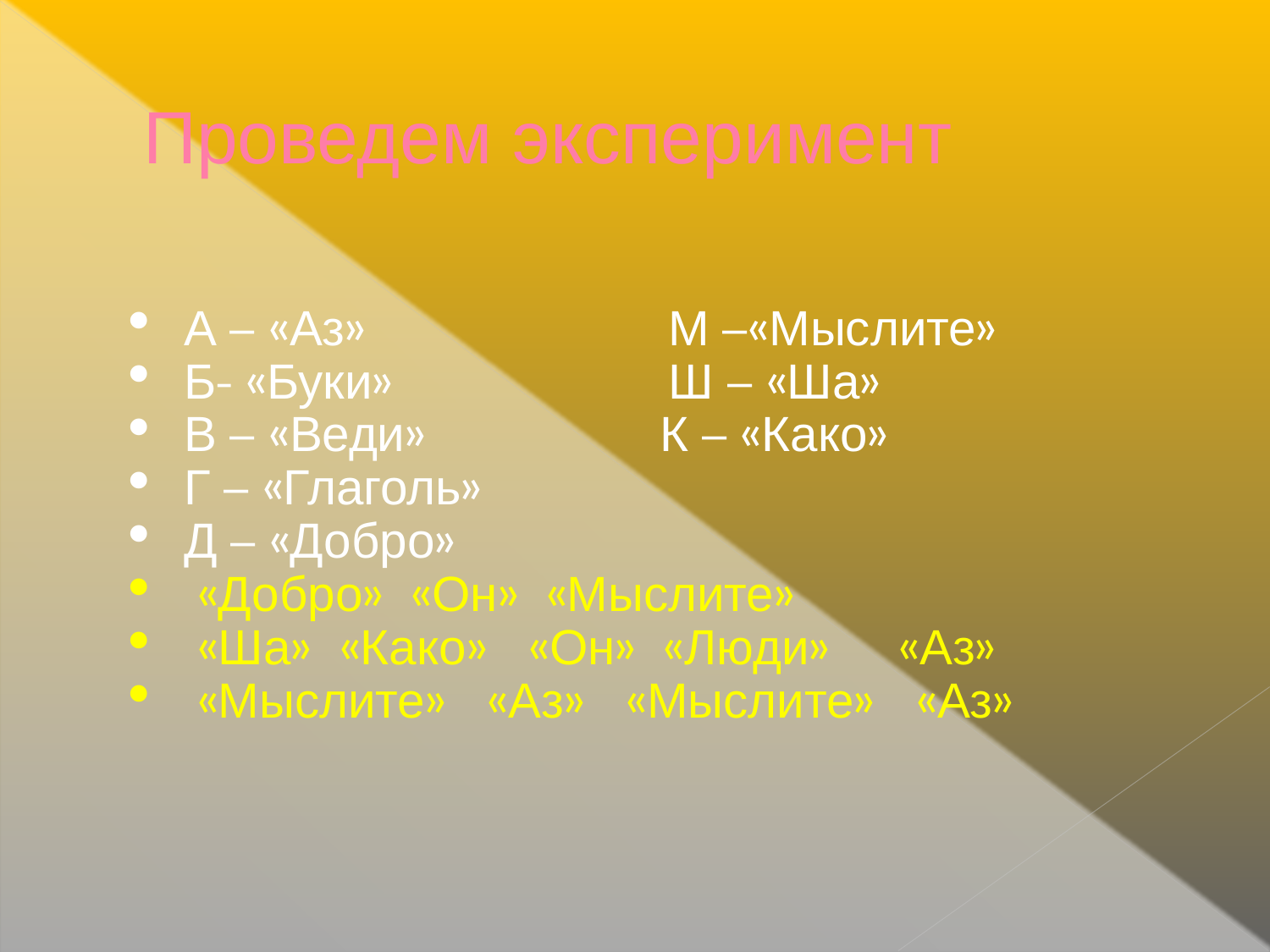

# Проведем эксперимент
А – «Аз»                      М –«Мыслите»
Б- «Буки»                    Ш – «Ша»
В – «Веди»                 К – «Како»
Г – «Глаголь»
Д – «Добро»
 «Добро»  «Он»  «Мыслите»
 «Ша»  «Како»   «Он»  «Люди»     «Аз»
 «Мыслите»   «Аз»   «Мыслите»   «Аз»